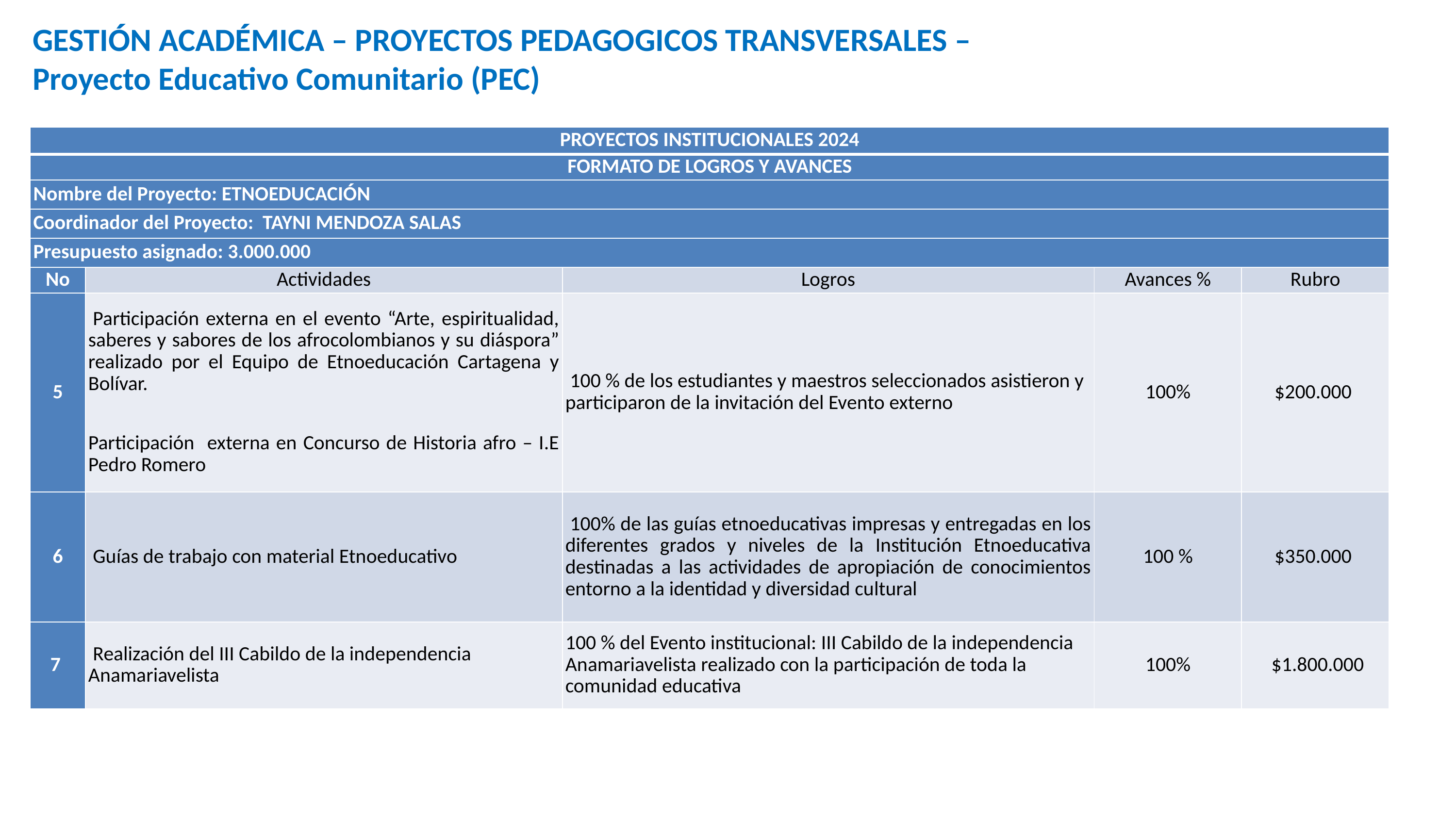

GESTIÓN ACADÉMICA – PROYECTOS PEDAGOGICOS TRANSVERSALES –
Proyecto Educativo Comunitario (PEC)
| PROYECTOS INSTITUCIONALES 2024 |  |  |  |  |
| --- | --- | --- | --- | --- |
| FORMATO DE LOGROS Y AVANCES |  |  |  |  |
| Nombre del Proyecto: ETNOEDUCACIÓN |  |  |  |  |
| Coordinador del Proyecto: TAYNI MENDOZA SALAS |  |  |  |  |
| Presupuesto asignado: 3.000.000 |  |  |  |  |
| No | Actividades | Logros | Avances % | Rubro |
| 5 | Participación externa en el evento “Arte, espiritualidad, saberes y sabores de los afrocolombianos y su diáspora” realizado por el Equipo de Etnoeducación Cartagena y Bolívar.   Participación externa en Concurso de Historia afro – I.E Pedro Romero | 100 % de los estudiantes y maestros seleccionados asistieron y participaron de la invitación del Evento externo | 100% | $200.000 |
| 6 | Guías de trabajo con material Etnoeducativo | 100% de las guías etnoeducativas impresas y entregadas en los diferentes grados y niveles de la Institución Etnoeducativa destinadas a las actividades de apropiación de conocimientos entorno a la identidad y diversidad cultural | 100 % | $350.000 |
| 7 | Realización del III Cabildo de la independencia Anamariavelista | 100 % del Evento institucional: III Cabildo de la independencia Anamariavelista realizado con la participación de toda la comunidad educativa | 100% | $1.800.000 |